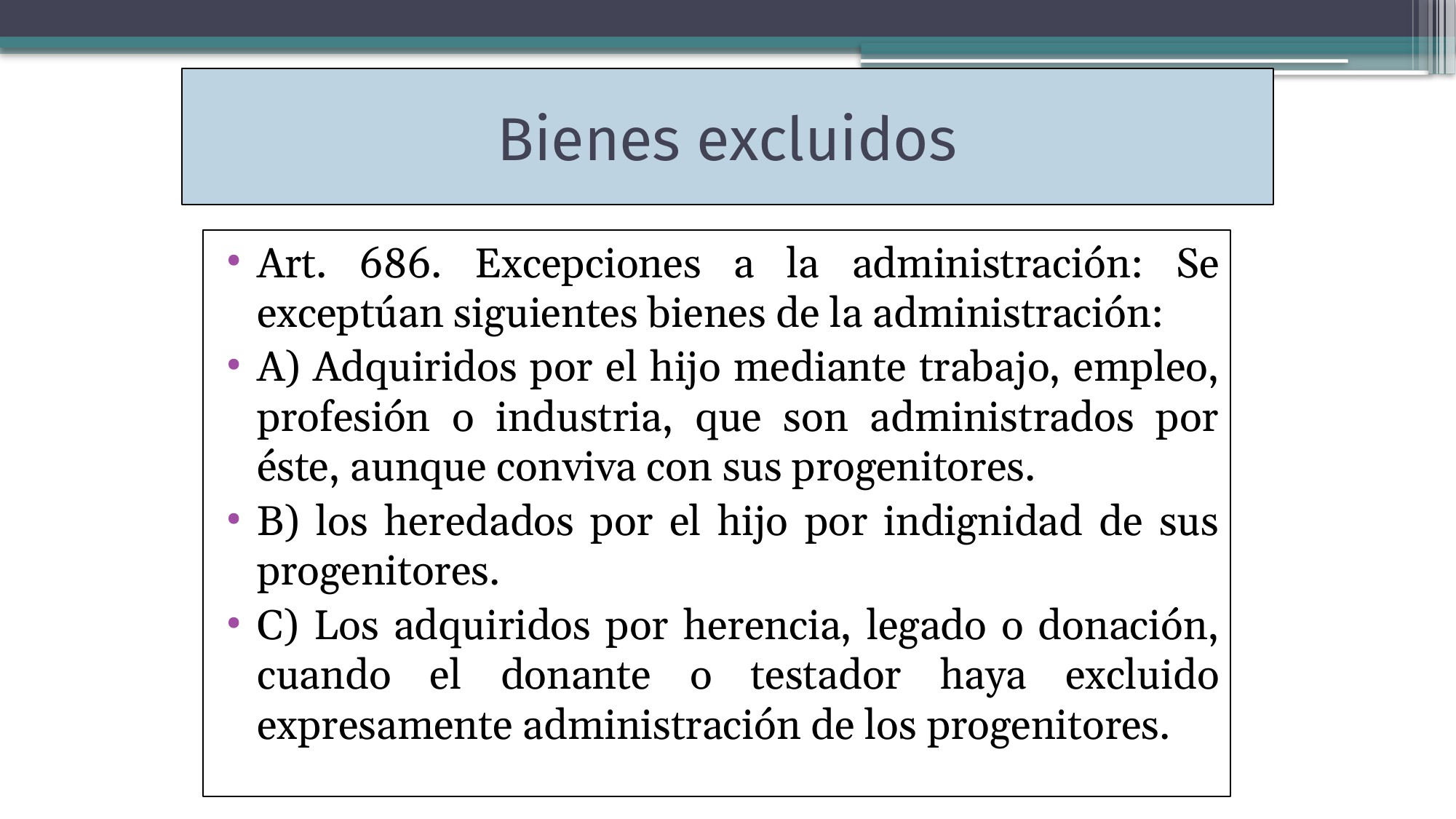

# Bienes excluidos
Art. 686. Excepciones a la administración: Se exceptúan siguientes bienes de la administración:
A) Adquiridos por el hijo mediante trabajo, empleo, profesión o industria, que son administrados por éste, aunque conviva con sus progenitores.
B) los heredados por el hijo por indignidad de sus progenitores.
C) Los adquiridos por herencia, legado o donación, cuando el donante o testador haya excluido expresamente administración de los progenitores.